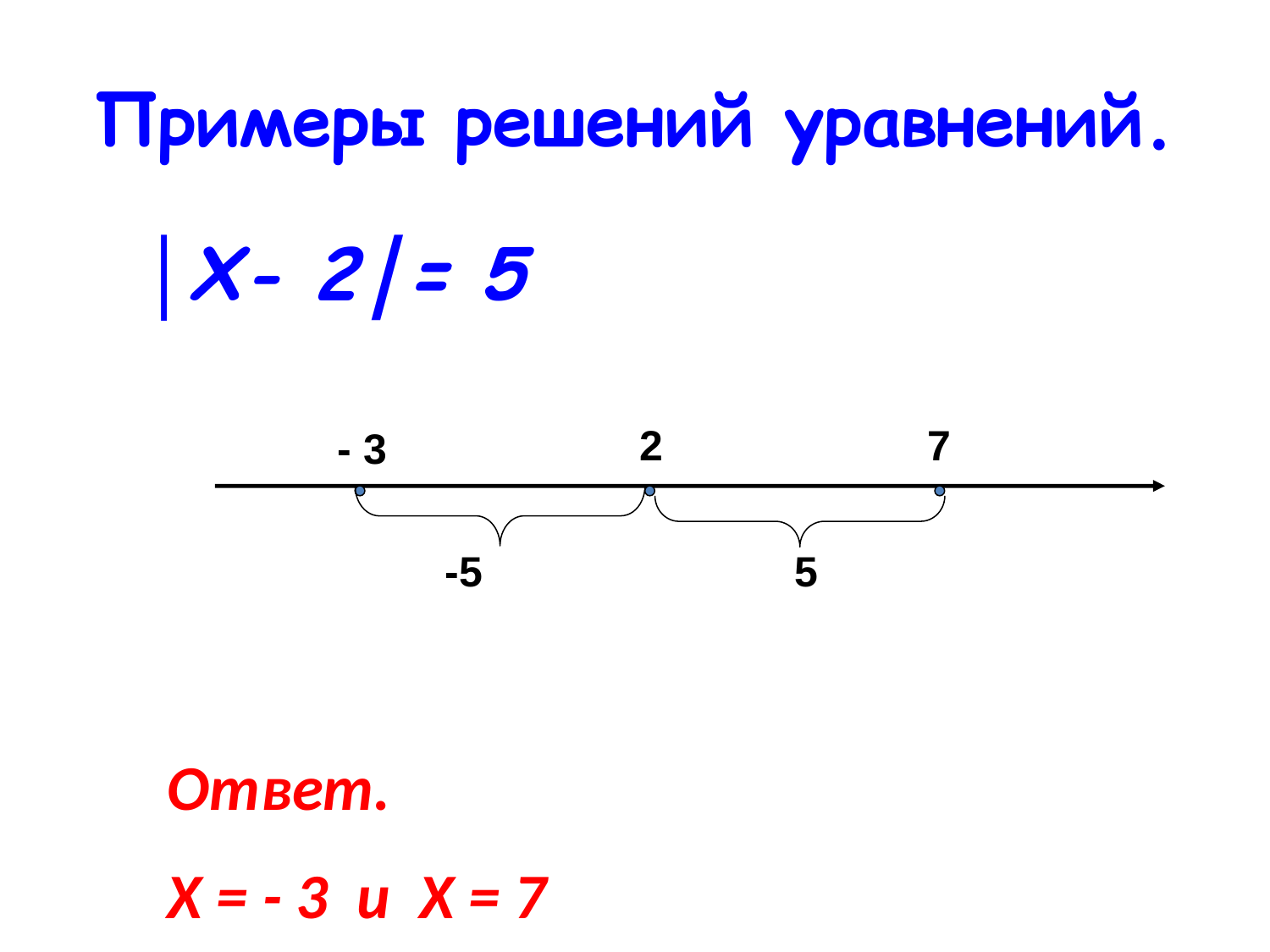

# Примеры решений уравнений.
   │Х- 2│= 5

  2
7
- 3

-5
5

Ответ.
Х = - 3  и  Х = 7